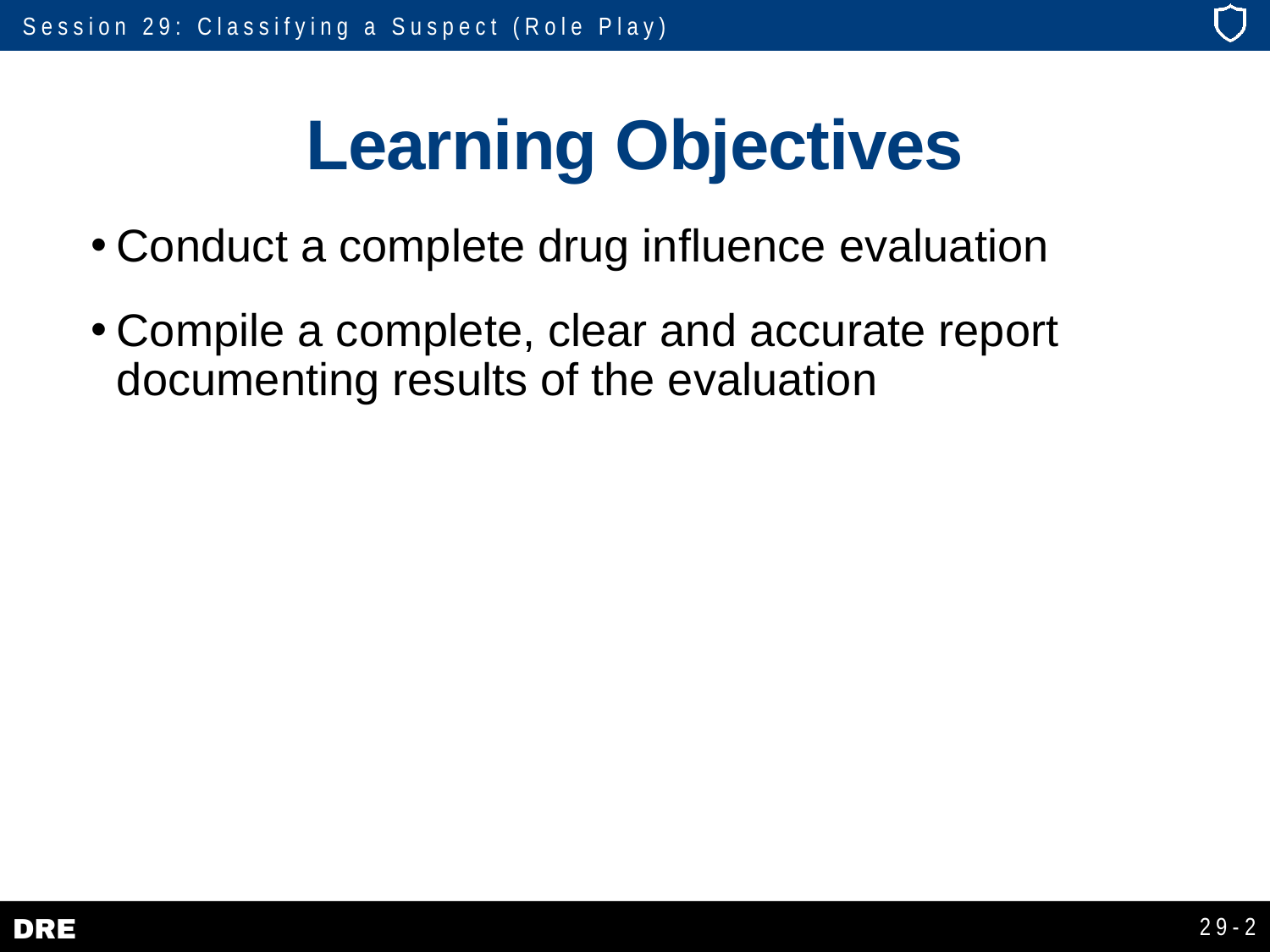

# Learning Objectives
Conduct a complete drug influence evaluation
Compile a complete, clear and accurate report documenting results of the evaluation
29-2